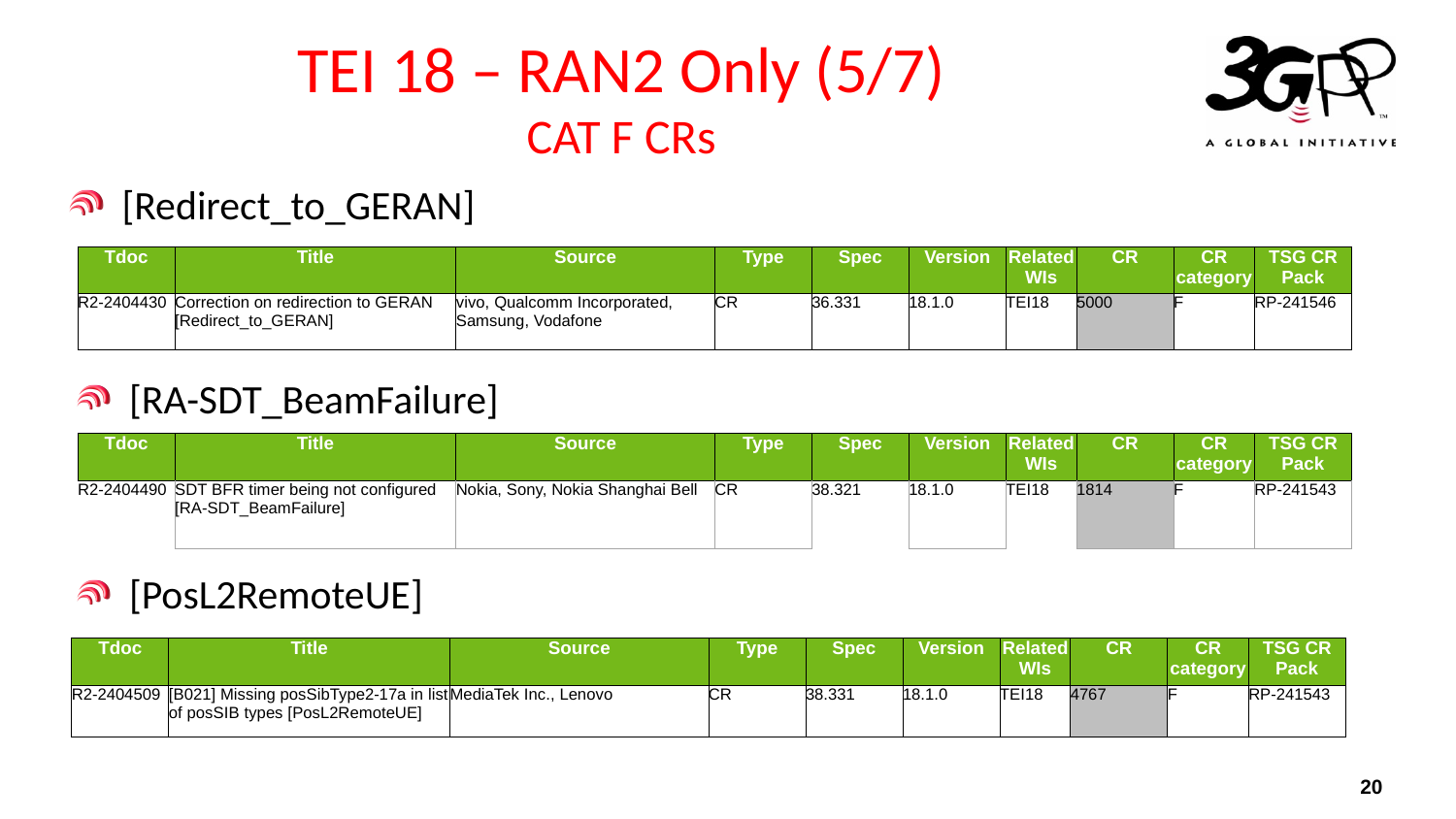

# TEI 18 – RAN2 Only (5/7) CAT F CRs
[Redirect_to_GERAN]
| Tdoc | Title | Source | Type | Spec | Version | Related WIs | CR | CR category | TSG CR Pack |
| --- | --- | --- | --- | --- | --- | --- | --- | --- | --- |
| R2-2404430 | Correction on redirection to GERAN [Redirect\_to\_GERAN] | vivo, Qualcomm Incorporated, Samsung, Vodafone | CR | 36.331 | 18.1.0 | TEI18 | 5000 | F | RP-241546 |
[RA-SDT_BeamFailure]
| Tdoc | Title | Source | Type | Spec | Version | Related WIs | CR | CR category | TSG CR Pack |
| --- | --- | --- | --- | --- | --- | --- | --- | --- | --- |
| R2-2404490 | SDT BFR timer being not configured [RA-SDT\_BeamFailure] | Nokia, Sony, Nokia Shanghai Bell | CR | 38.321 | 18.1.0 | TEI18 | 1814 | F | RP-241543 |
[PosL2RemoteUE]
| Tdoc | Title | Source | Type | Spec | Version | Related WIs | CR | CR category | TSG CR Pack |
| --- | --- | --- | --- | --- | --- | --- | --- | --- | --- |
| R2-2404509 | [B021] Missing posSibType2-17a in list of posSIB types [PosL2RemoteUE] | MediaTek Inc., Lenovo | CR | 38.331 | 18.1.0 | TEI18 | 4767 | F | RP-241543 |